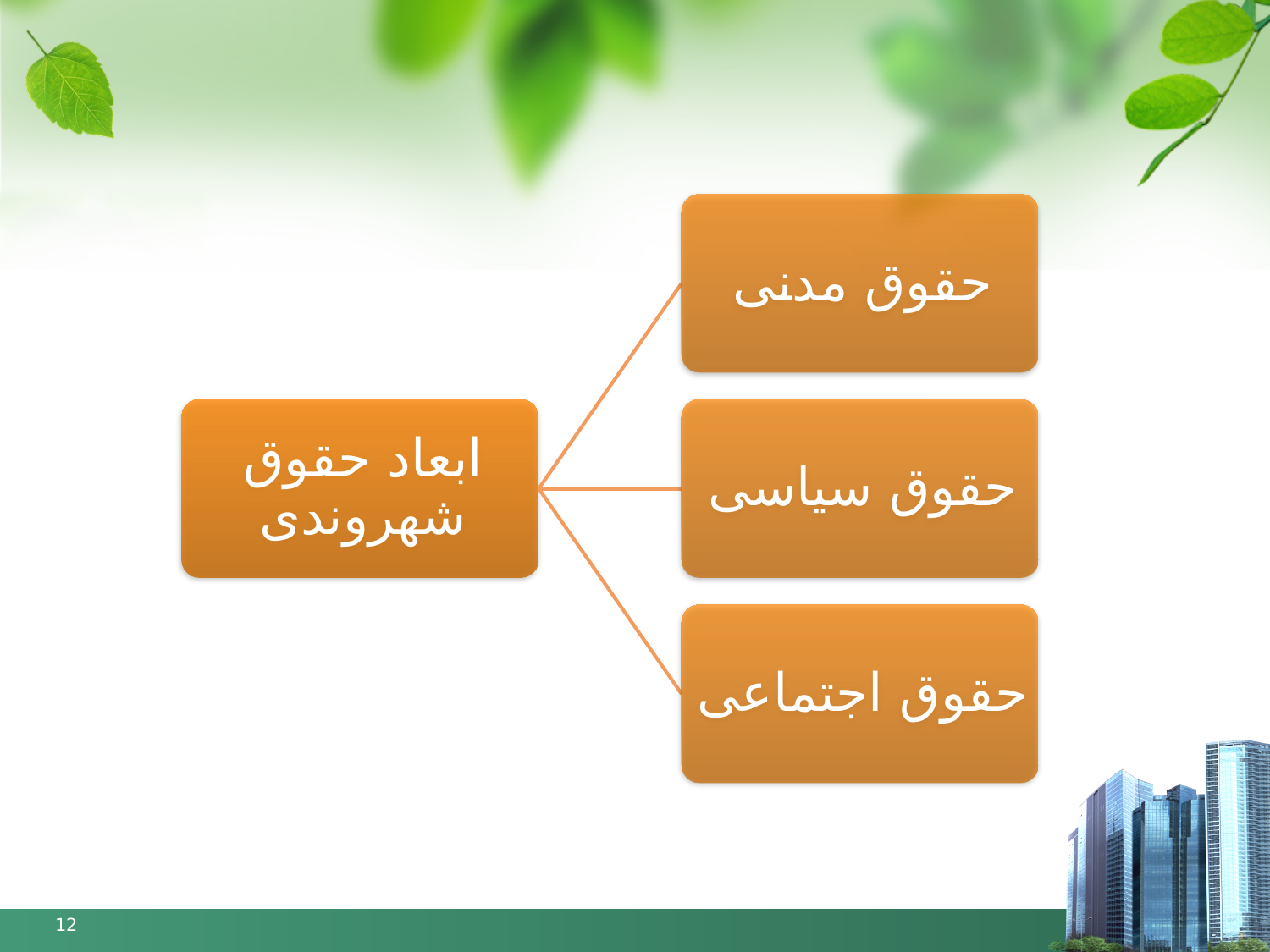

ابعاد حقوق شهروندی

حقوق مدنی

حقوق سیاسی

حقوق اجتماعی

12